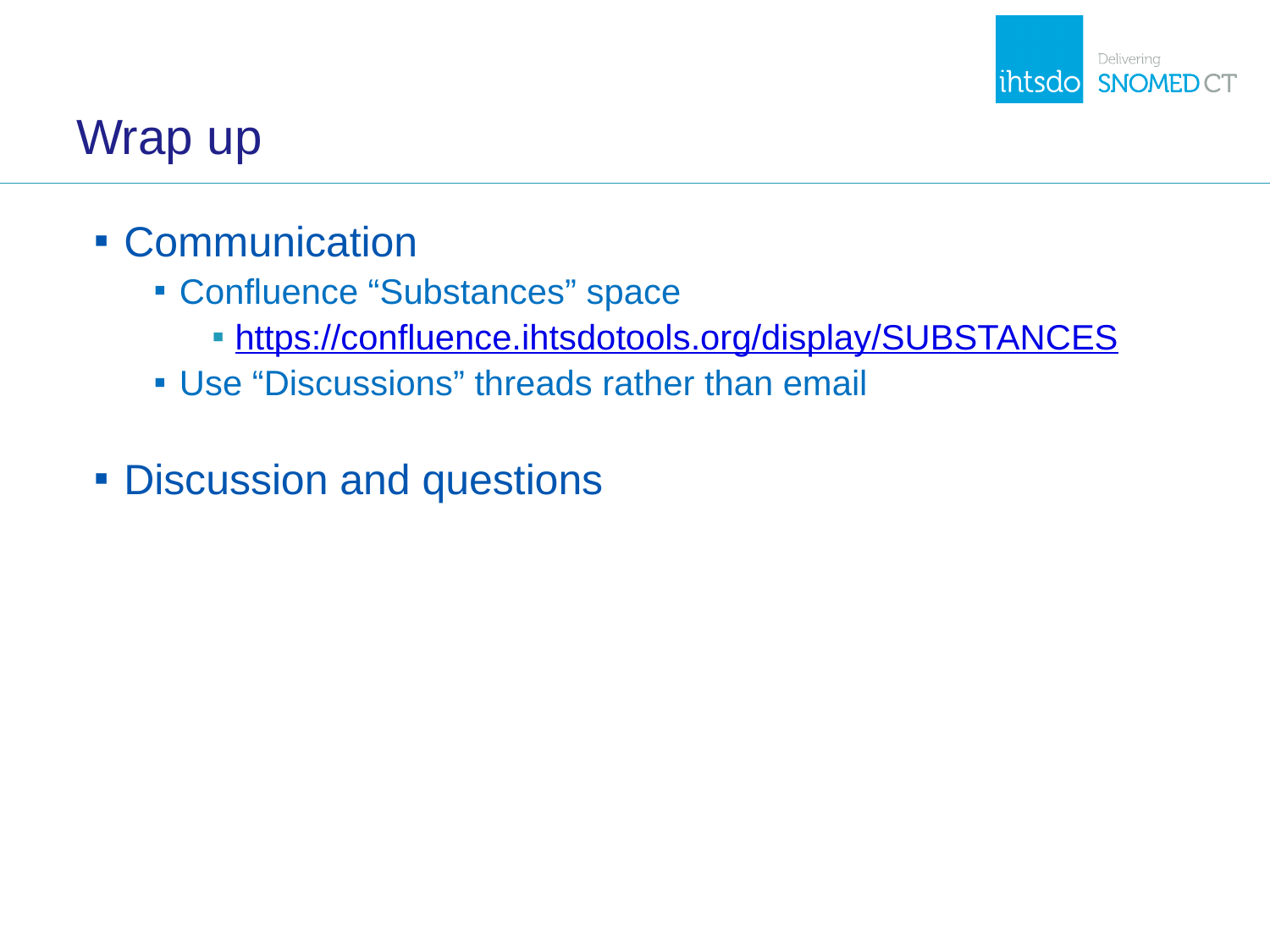

# Wrap up
Communication
Confluence “Substances” space
https://confluence.ihtsdotools.org/display/SUBSTANCES
Use “Discussions” threads rather than email

Discussion and questions